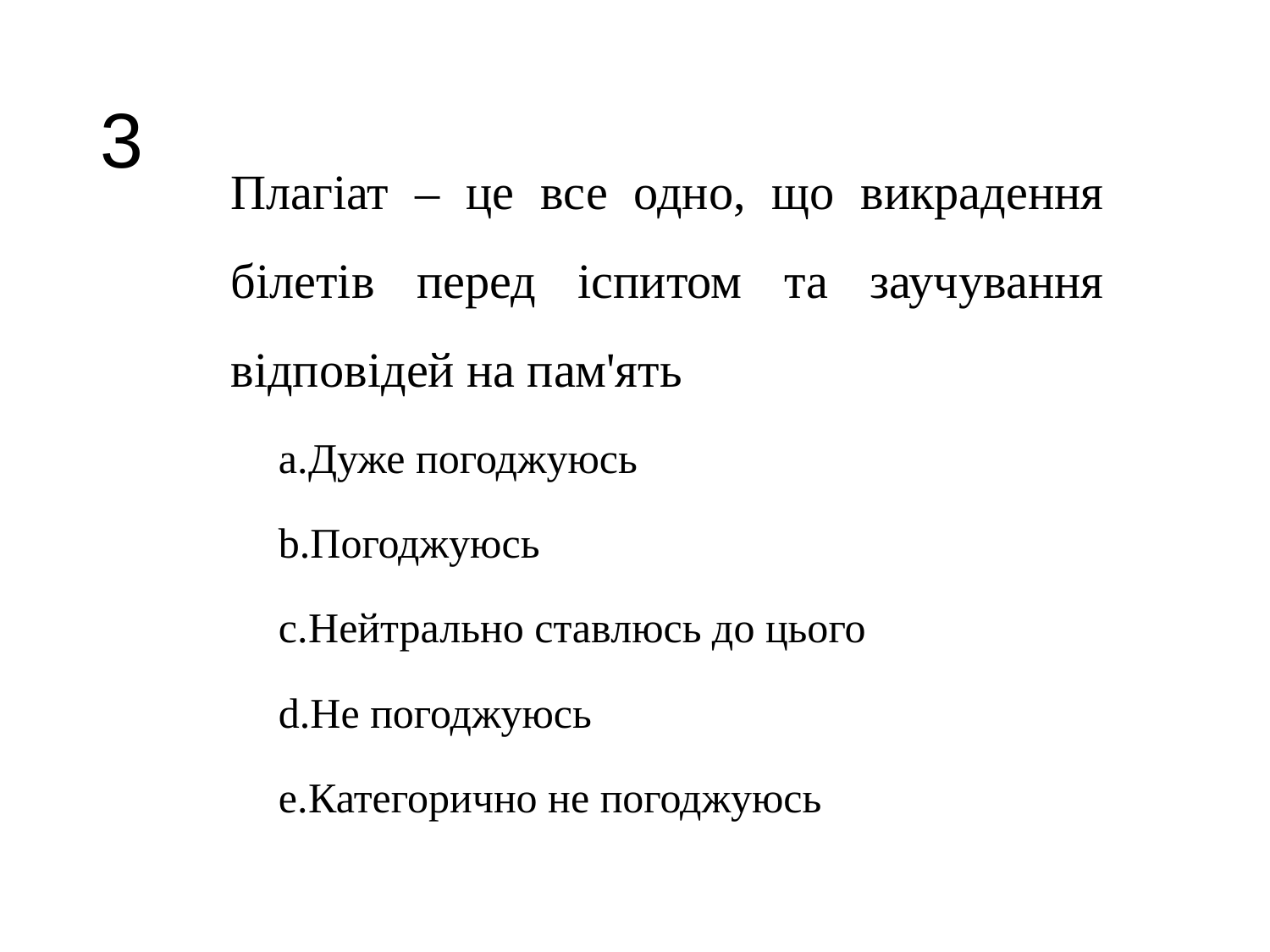

# 3
Плагіат – це все одно, що викрадення білетів перед іспитом та заучування відповідей на пам'ять
Дуже погоджуюсь
Погоджуюсь
Нейтрально ставлюсь до цього
Не погоджуюсь
Категорично не погоджуюсь